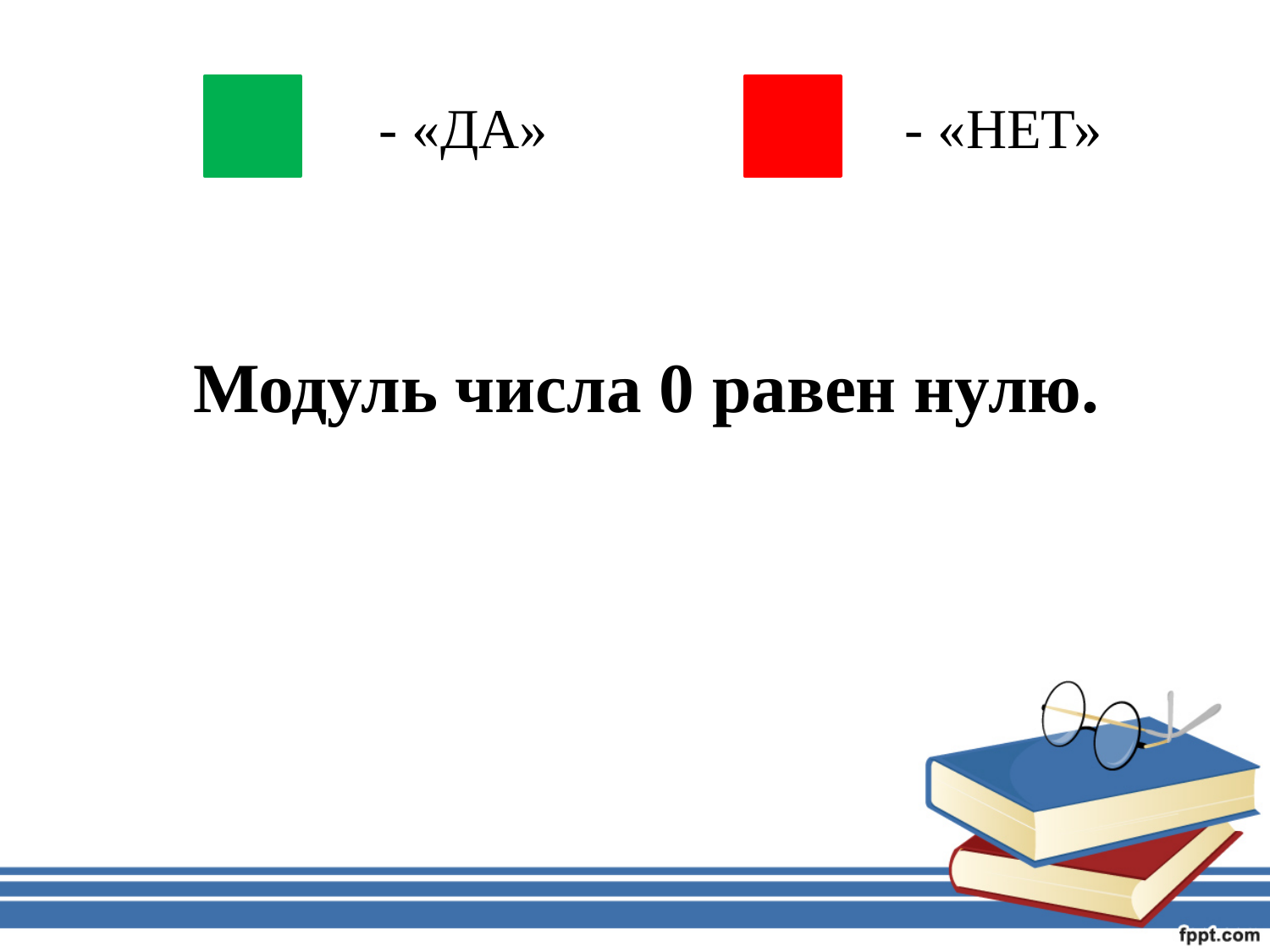

- «ДА»
- «НЕТ»
Модуль числа 0 равен нулю.